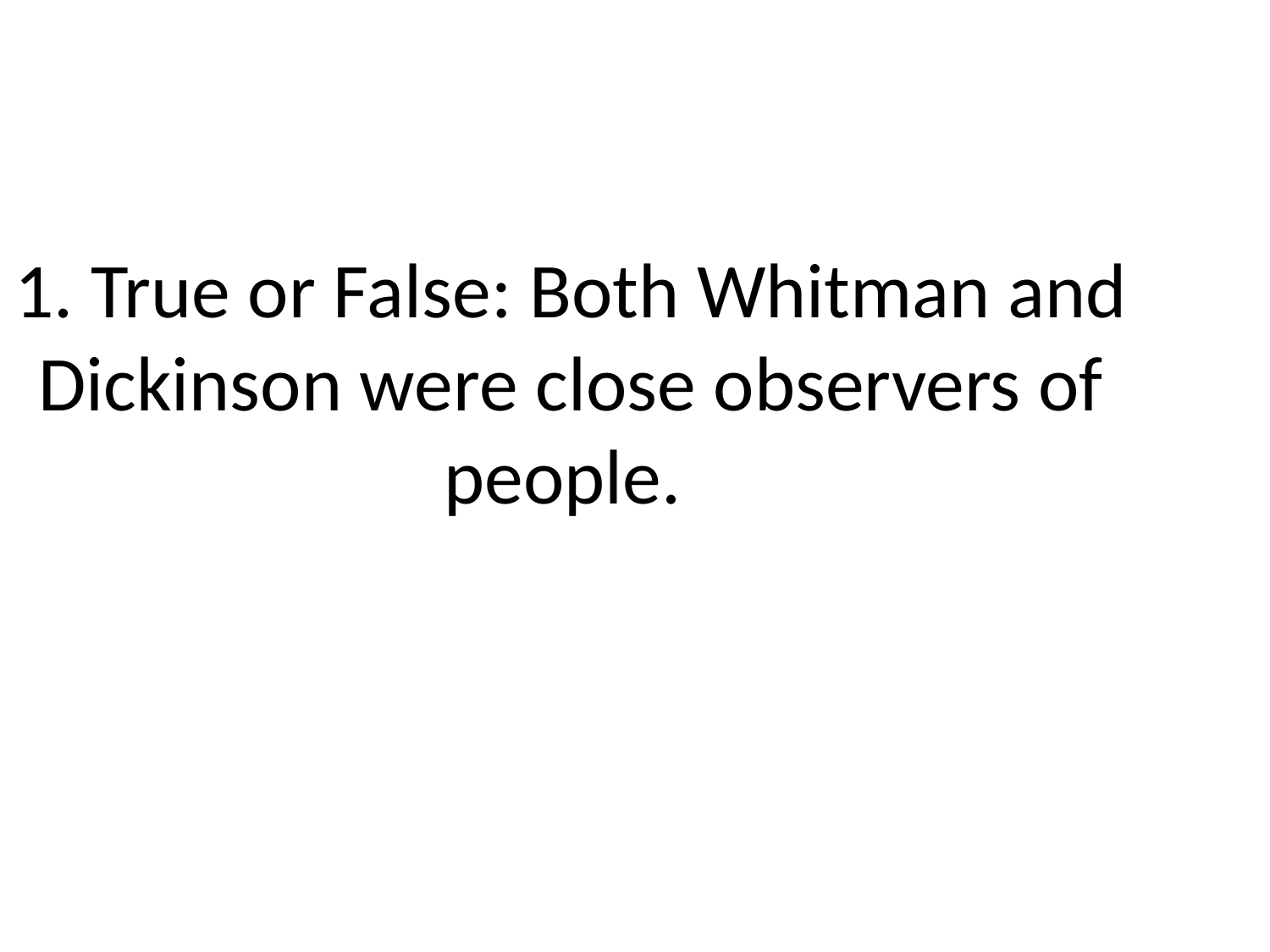

1. True or False: Both Whitman and Dickinson were close observers of people.